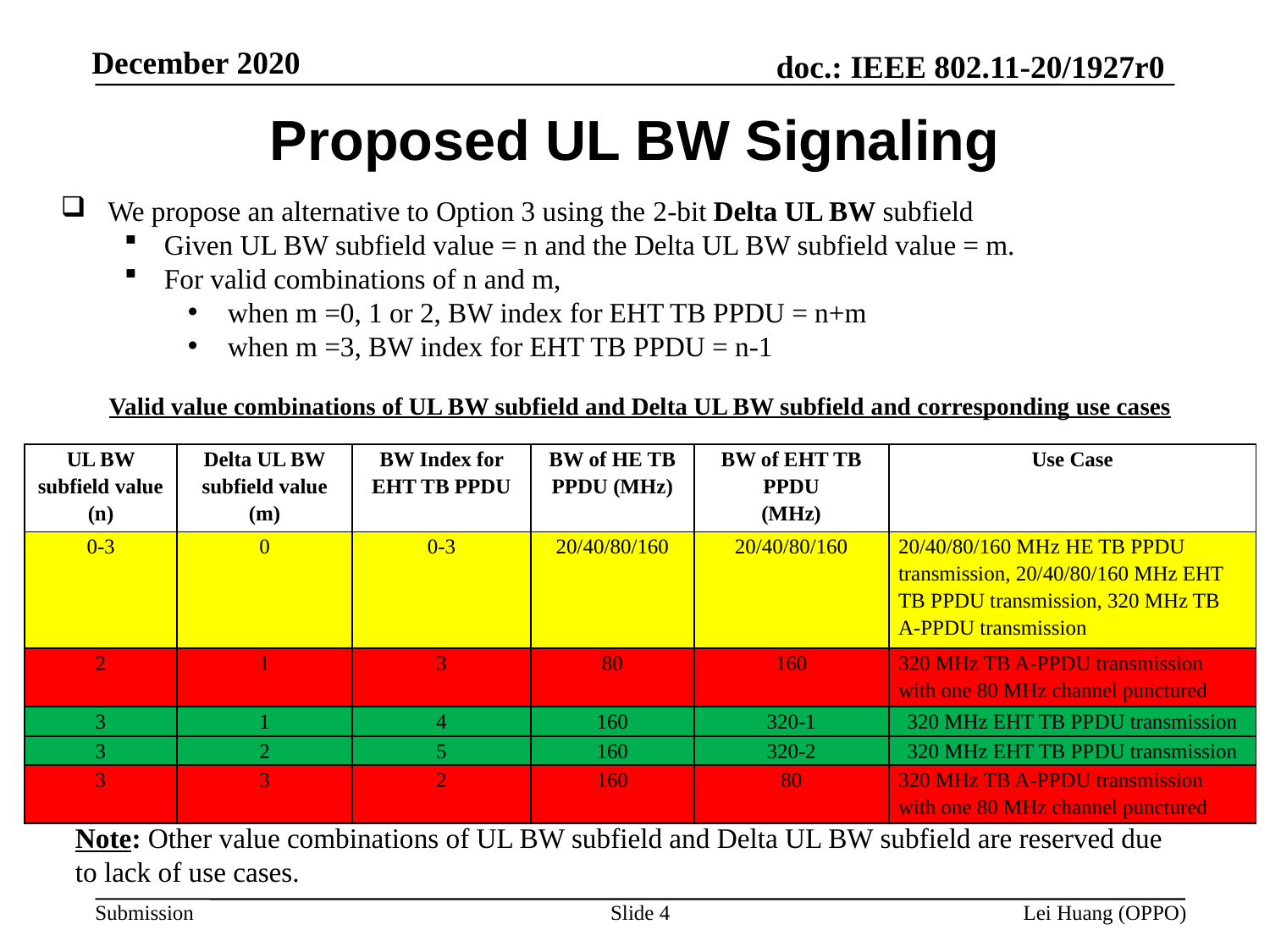

# Proposed UL BW Signaling
 We propose an alternative to Option 3 using the 2-bit Delta UL BW subfield
Given UL BW subfield value = n and the Delta UL BW subfield value = m.
For valid combinations of n and m,
when m =0, 1 or 2, BW index for EHT TB PPDU = n+m
when m =3, BW index for EHT TB PPDU = n-1
Valid value combinations of UL BW subfield and Delta UL BW subfield and corresponding use cases
| UL BW subfield value (n) | Delta UL BW subfield value (m) | BW Index for EHT TB PPDU | BW of HE TB PPDU (MHz) | BW of EHT TB PPDU (MHz) | Use Case |
| --- | --- | --- | --- | --- | --- |
| 0-3 | 0 | 0-3 | 20/40/80/160 | 20/40/80/160 | 20/40/80/160 MHz HE TB PPDU transmission, 20/40/80/160 MHz EHT TB PPDU transmission, 320 MHz TB A-PPDU transmission |
| 2 | 1 | 3 | 80 | 160 | 320 MHz TB A-PPDU transmission with one 80 MHz channel punctured |
| 3 | 1 | 4 | 160 | 320-1 | 320 MHz EHT TB PPDU transmission |
| 3 | 2 | 5 | 160 | 320-2 | 320 MHz EHT TB PPDU transmission |
| 3 | 3 | 2 | 160 | 80 | 320 MHz TB A-PPDU transmission with one 80 MHz channel punctured |
Note: Other value combinations of UL BW subfield and Delta UL BW subfield are reserved due to lack of use cases.
Slide 4
Lei Huang (OPPO)